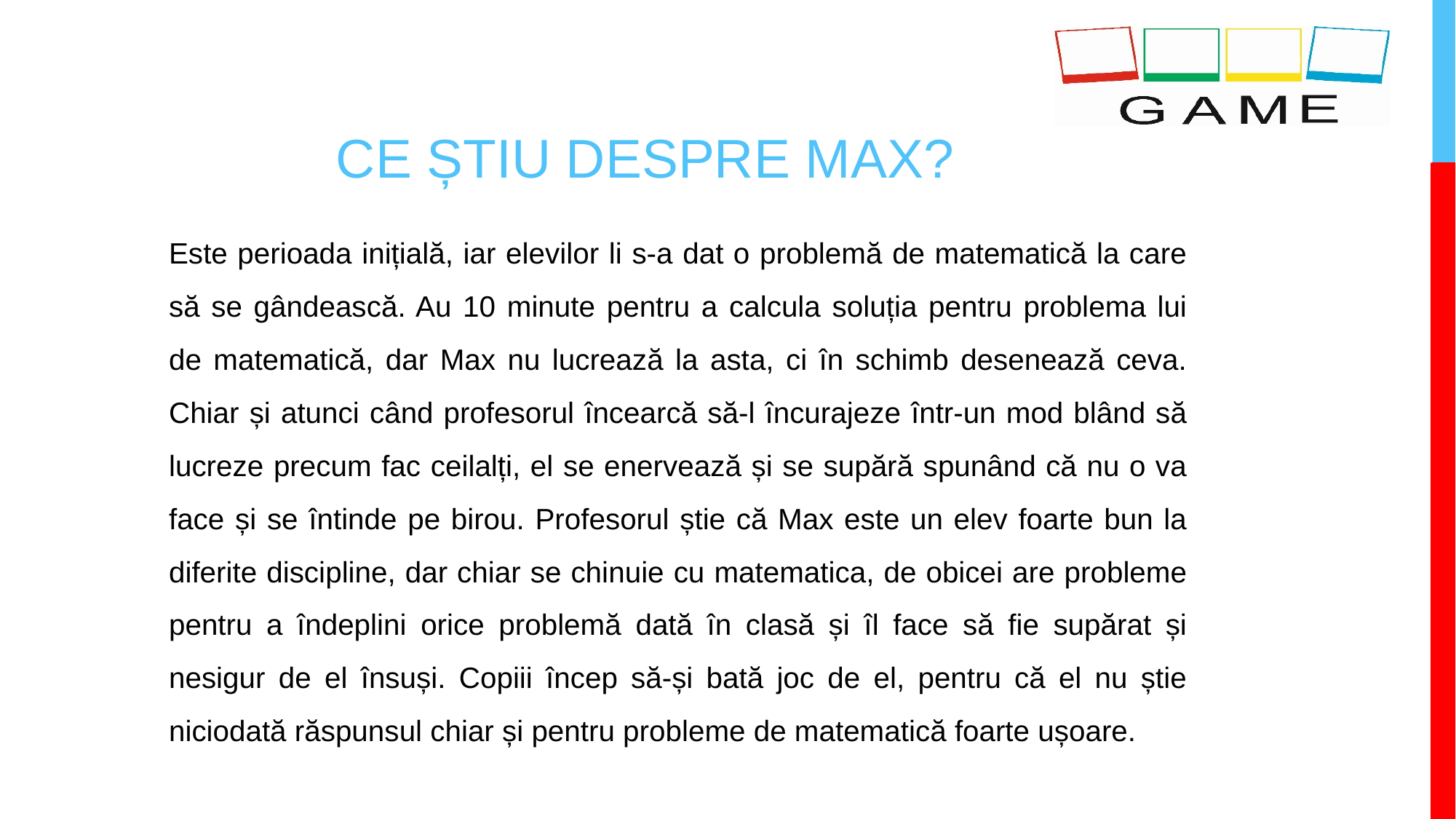

# CE ȘTIU DESPRE MAX?
Este perioada inițială, iar elevilor li s-a dat o problemă de matematică la care să se gândească. Au 10 minute pentru a calcula soluția pentru problema lui de matematică, dar Max nu lucrează la asta, ci în schimb desenează ceva. Chiar și atunci când profesorul încearcă să-l încurajeze într-un mod blând să lucreze precum fac ceilalți, el se enervează și se supără spunând că nu o va face și se întinde pe birou. Profesorul știe că Max este un elev foarte bun la diferite discipline, dar chiar se chinuie cu matematica, de obicei are probleme pentru a îndeplini orice problemă dată în clasă și îl face să fie supărat și nesigur de el însuși. Copiii încep să-și bată joc de el, pentru că el nu știe niciodată răspunsul chiar și pentru probleme de matematică foarte ușoare.